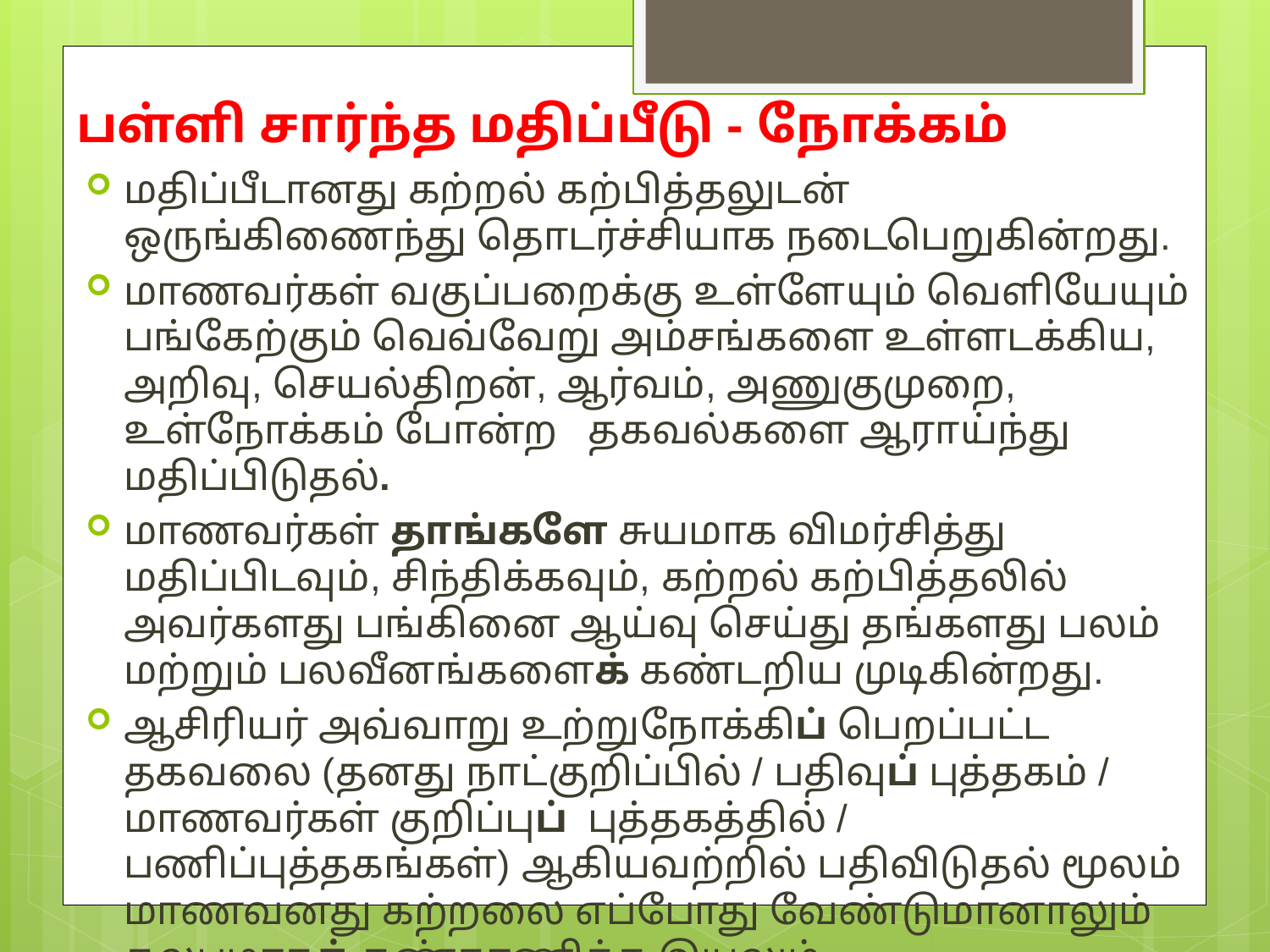

# பள்ளி சார்ந்த மதிப்பீடு - நோக்கம்
மதிப்பீடானது கற்றல் கற்பித்தலுடன் ஒருங்கிணைந்து தொடர்ச்சியாக நடைபெறுகின்றது.
மாணவர்கள் வகுப்பறைக்கு உள்ளேயும் வெளியேயும் பங்கேற்கும் வெவ்வேறு அம்சங்களை உள்ளடக்கிய, அறிவு, செயல்திறன், ஆர்வம், அணுகுமுறை, உள்நோக்கம் போன்ற   தகவல்களை ஆராய்ந்து மதிப்பிடுதல்.
மாணவர்கள் தாங்களே சுயமாக விமர்சித்து மதிப்பிடவும், சிந்திக்கவும், கற்றல் கற்பித்தலில் அவர்களது பங்கினை ஆய்வு செய்து தங்களது பலம் மற்றும் பலவீனங்களைக் கண்டறிய முடிகின்றது.
ஆசிரியர் அவ்வாறு உற்றுநோக்கிப் பெறப்பட்ட தகவலை (தனது நாட்குறிப்பில் / பதிவுப் புத்தகம் / மாணவர்கள் குறிப்புப்  புத்தகத்தில் / பணிப்புத்தகங்கள்) ஆகியவற்றில் பதிவிடுதல் மூலம் மாணவனது கற்றலை எப்போது வேண்டுமானாலும் சுலபமாகக் கண்காணிக்க இயலும்.